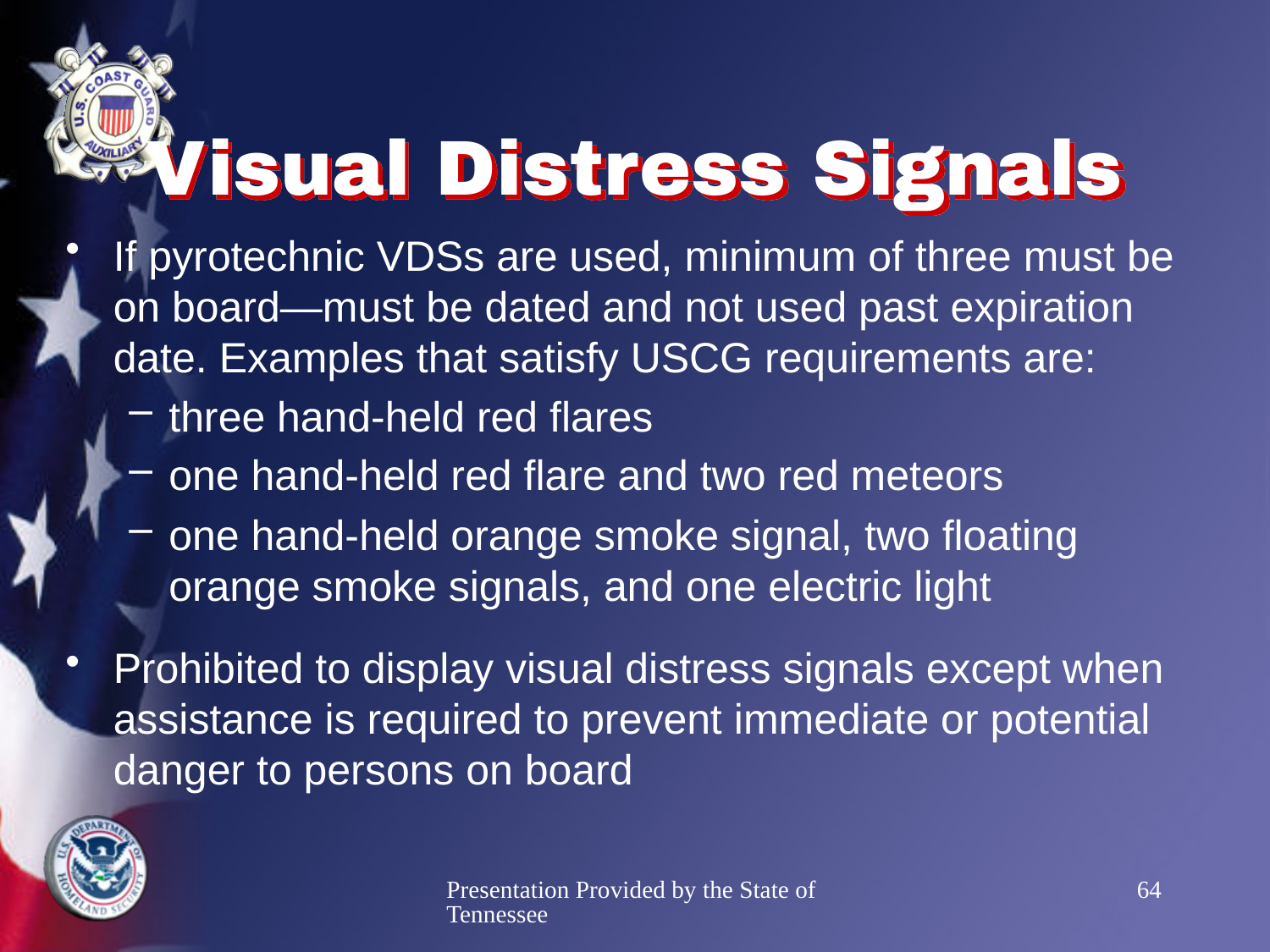

# Visual Distress Signals
If pyrotechnic VDSs are used, minimum of three must be on board—must be dated and not used past expiration date. Examples that satisfy USCG requirements are:
three hand-held red flares
one hand-held red flare and two red meteors
one hand-held orange smoke signal, two floating orange smoke signals, and one electric light
Prohibited to display visual distress signals except when assistance is required to prevent immediate or potential danger to persons on board

Presentation Provided by the State of Tennessee
64